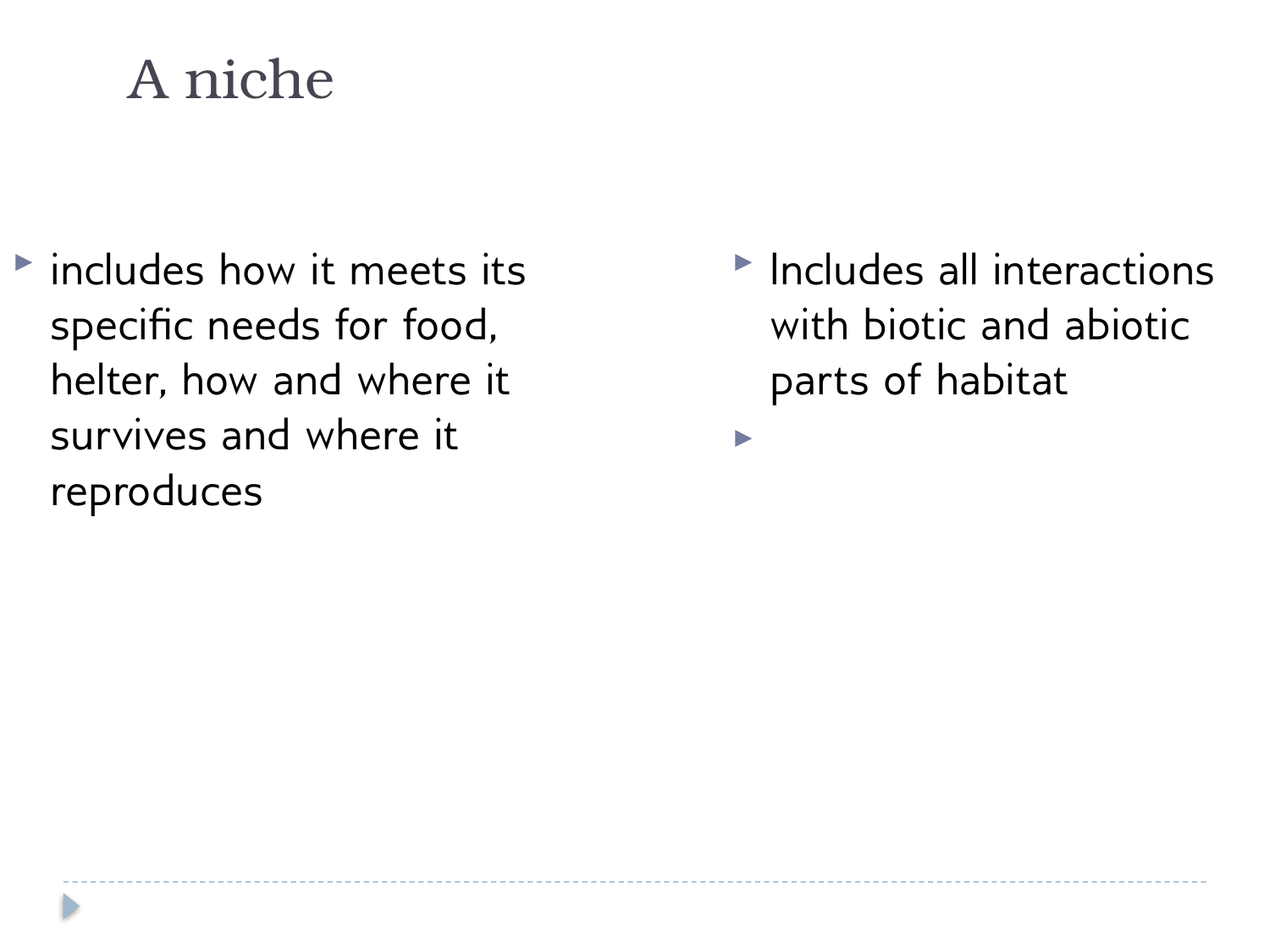

A niche
includes how it meets its specific needs for food, helter, how and where it survives and where it reproduces

Includes all interactions with biotic and abiotic parts of habitat